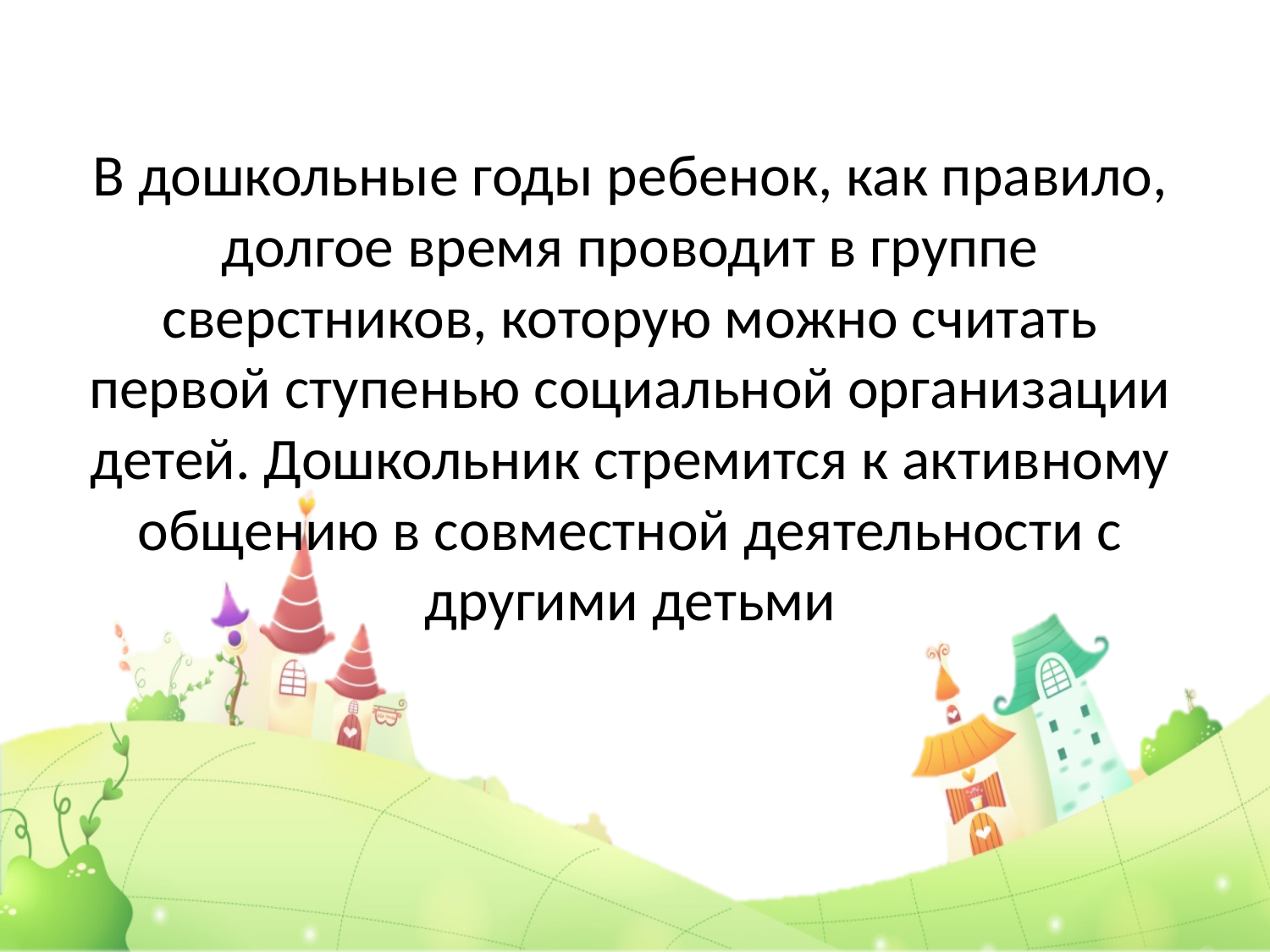

# В дошкольные годы ребенок, как правило, долгое время проводит в группе сверстников, которую можно считать первой ступенью социальной организации детей. Дошкольник стремится к активному общению в совместной деятельности с другими детьми